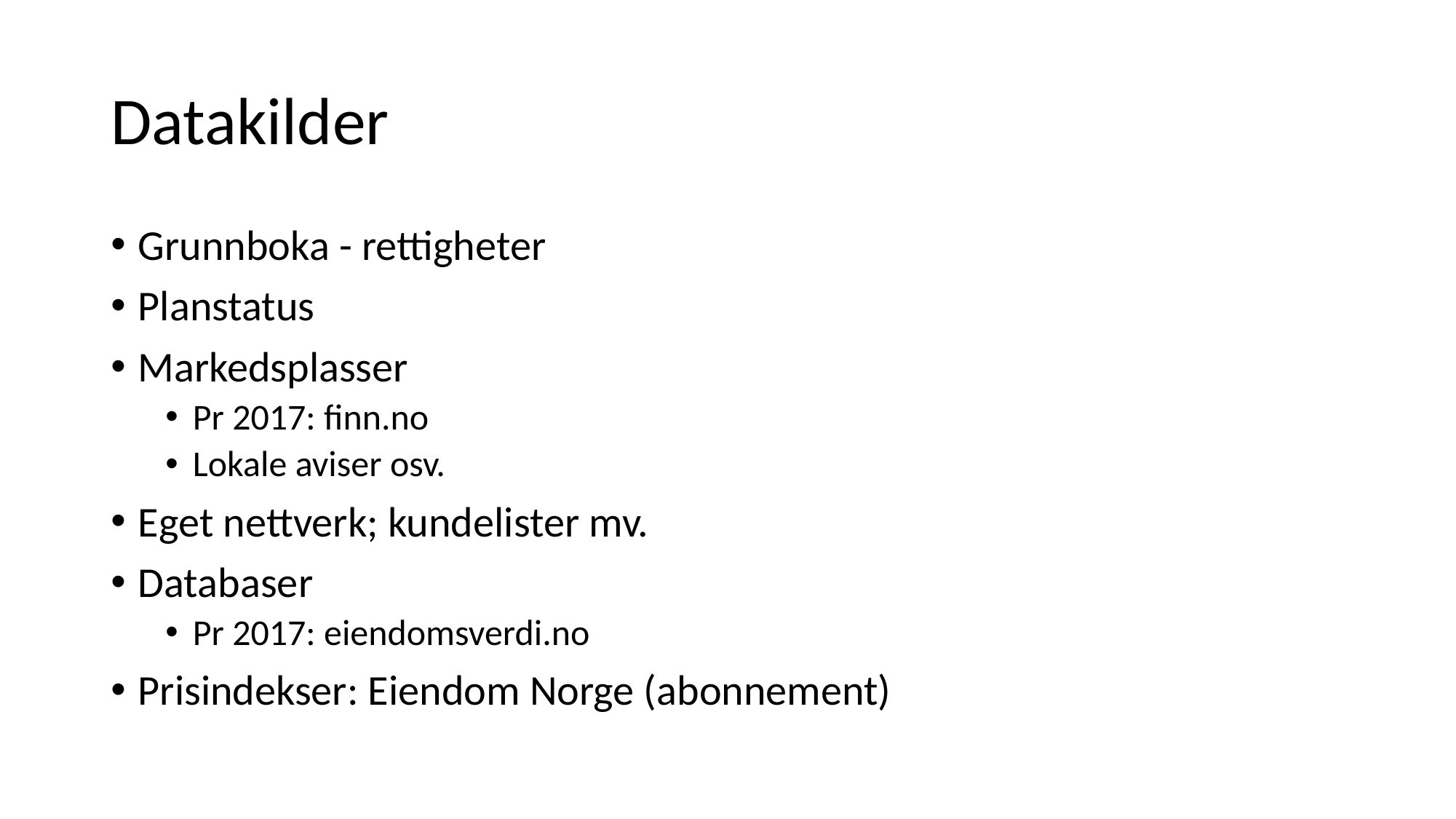

# Datakilder
Grunnboka - rettigheter
Planstatus
Markedsplasser
Pr 2017: finn.no
Lokale aviser osv.
Eget nettverk; kundelister mv.
Databaser
Pr 2017: eiendomsverdi.no
Prisindekser: Eiendom Norge (abonnement)